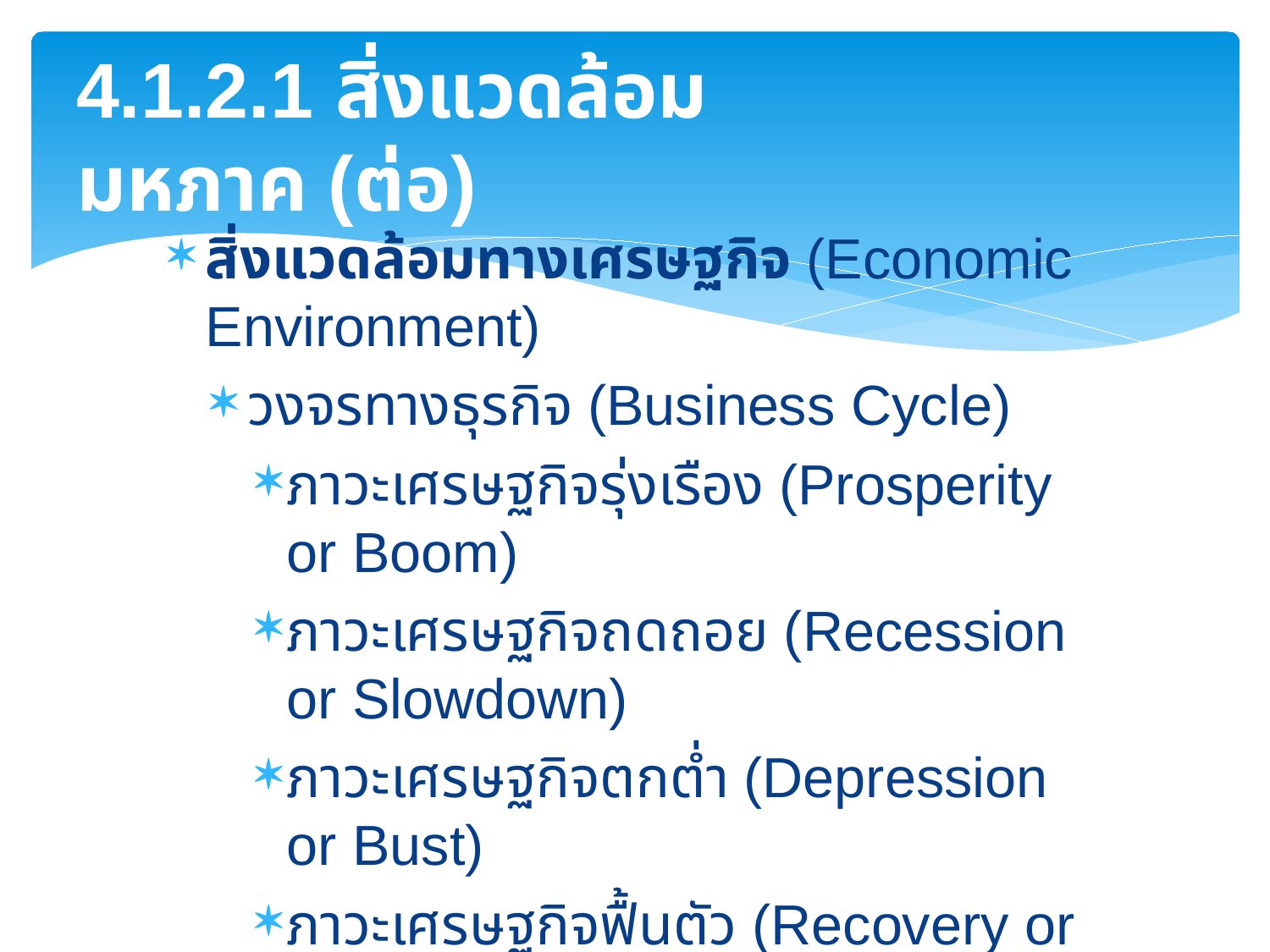

# 4.1.2.1 สิ่งแวดล้อมมหภาค (ต่อ)
สิ่งแวดล้อมทางเศรษฐกิจ (Economic Environment)
วงจรทางธุรกิจ (Business Cycle)
ภาวะเศรษฐกิจรุ่งเรือง (Prosperity or Boom)
ภาวะเศรษฐกิจถดถอย (Recession or Slowdown)
ภาวะเศรษฐกิจตกต่ำ (Depression or Bust)
ภาวะเศรษฐกิจฟื้นตัว (Recovery or Upswing)
ภาวะเงินเฟ้อ (Inflation)